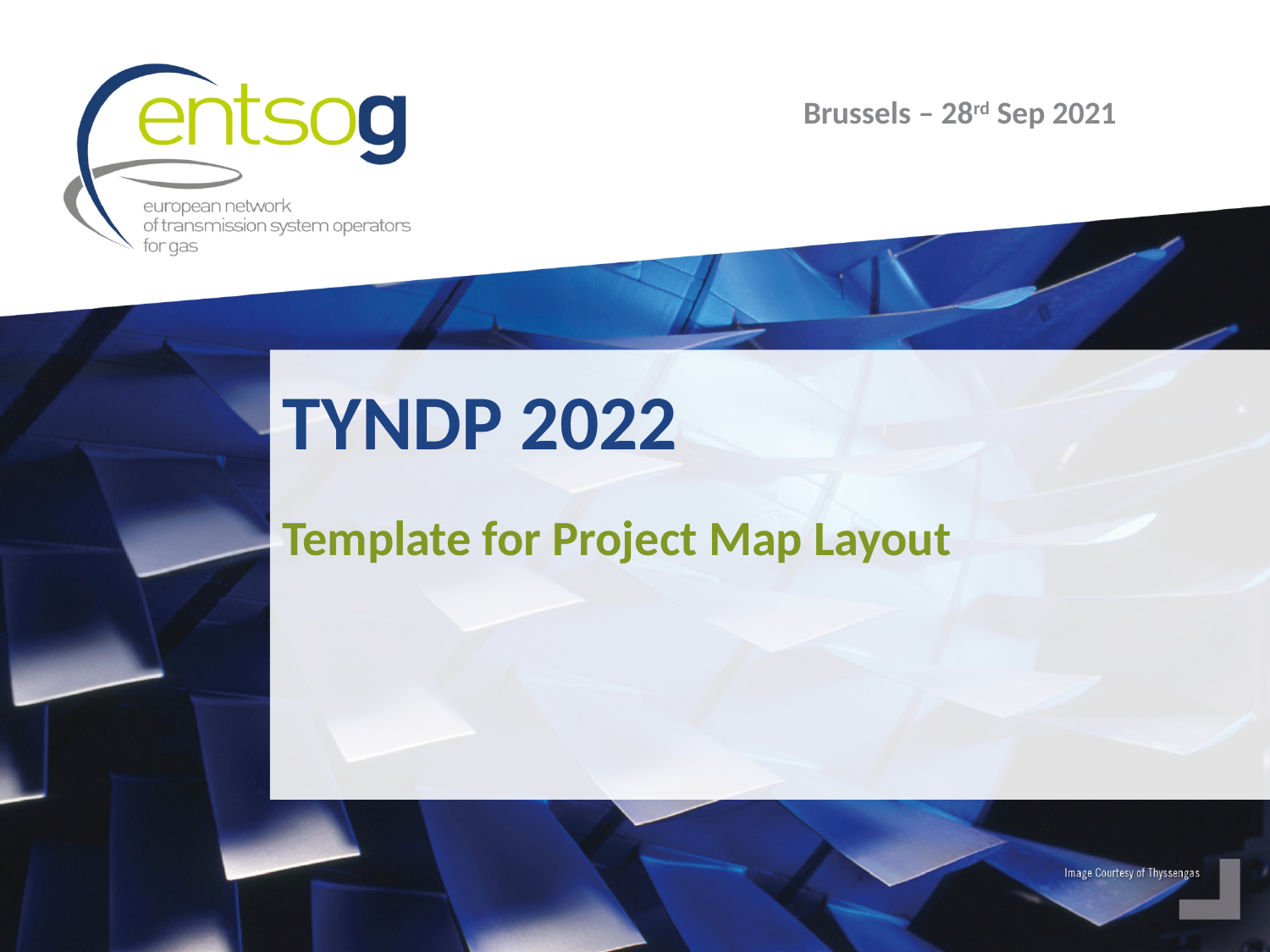

Brussels – 28rd Sep 2021
# TYNDP 2022
Template for Project Map Layout